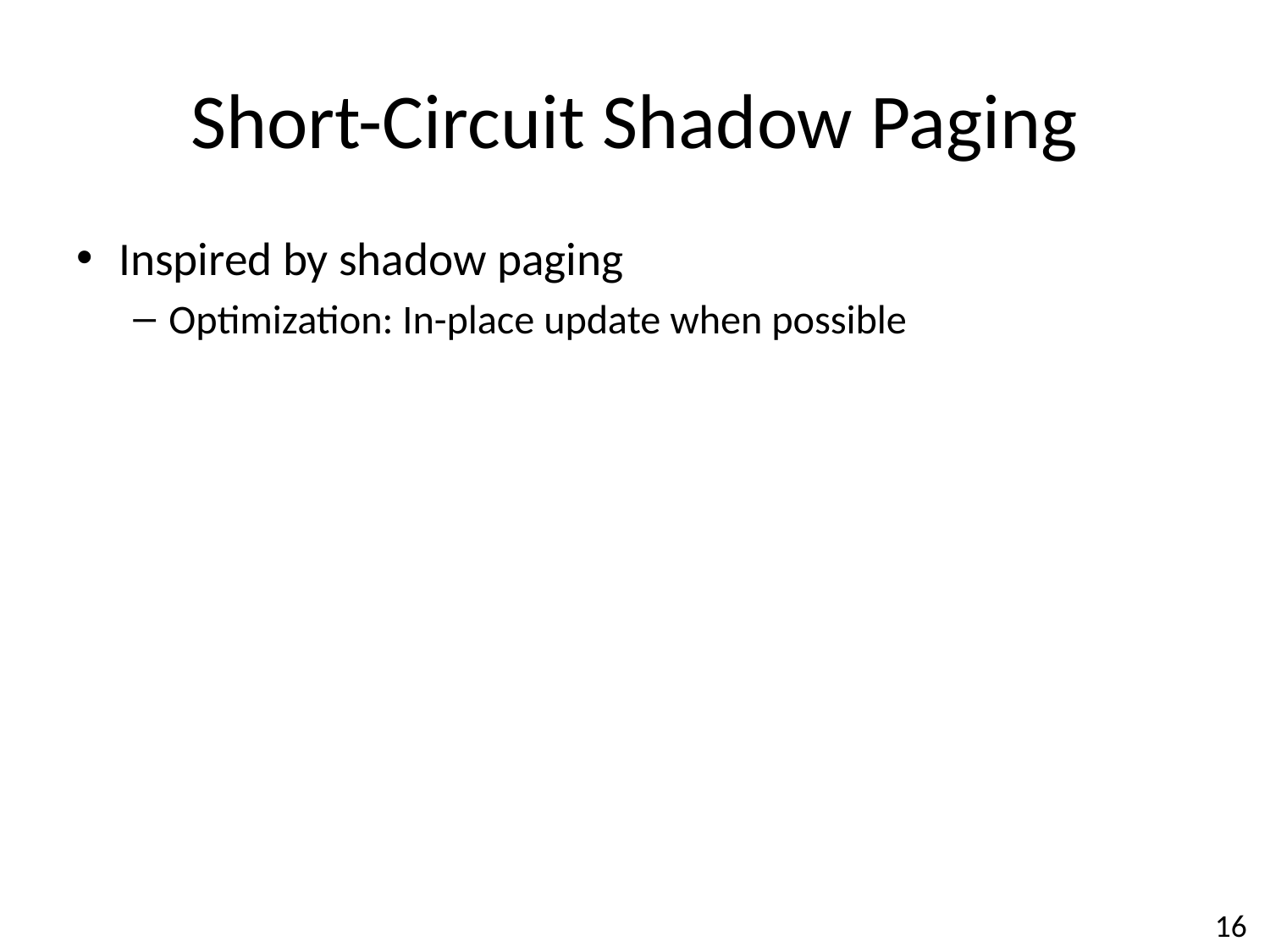

# Short-Circuit Shadow Paging
Inspired by shadow paging
Optimization: In-place update when possible
16